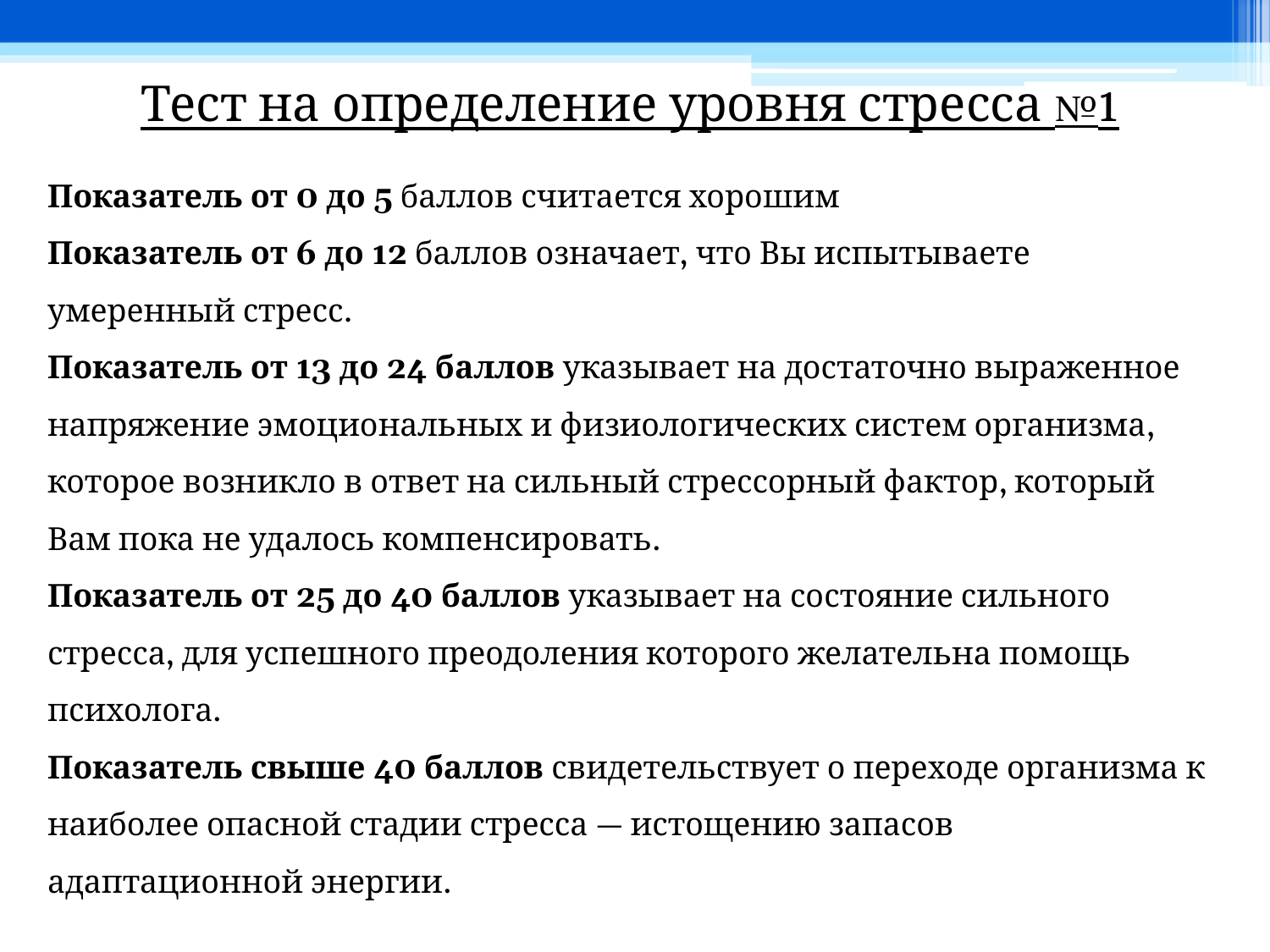

Тест на определение уровня стресса №1

Показатель от 0 до 5 баллов считается хорошим
Показатель от 6 до 12 баллов означает, что Вы испытываете умеренный стресс.
Показатель от 13 до 24 баллов указывает на достаточно выраженное напряжение эмоциональных и физиологических систем организма, которое возникло в ответ на сильный стрессорный фактор, который Вам пока не удалось компенсировать.
Показатель от 25 до 40 баллов указывает на состояние сильного стресса, для успешного преодоления которого желательна помощь психолога.
Показатель свыше 40 баллов свидетельствует о переходе организма к наиболее опасной стадии стресса — истощению запасов адаптационной энергии.